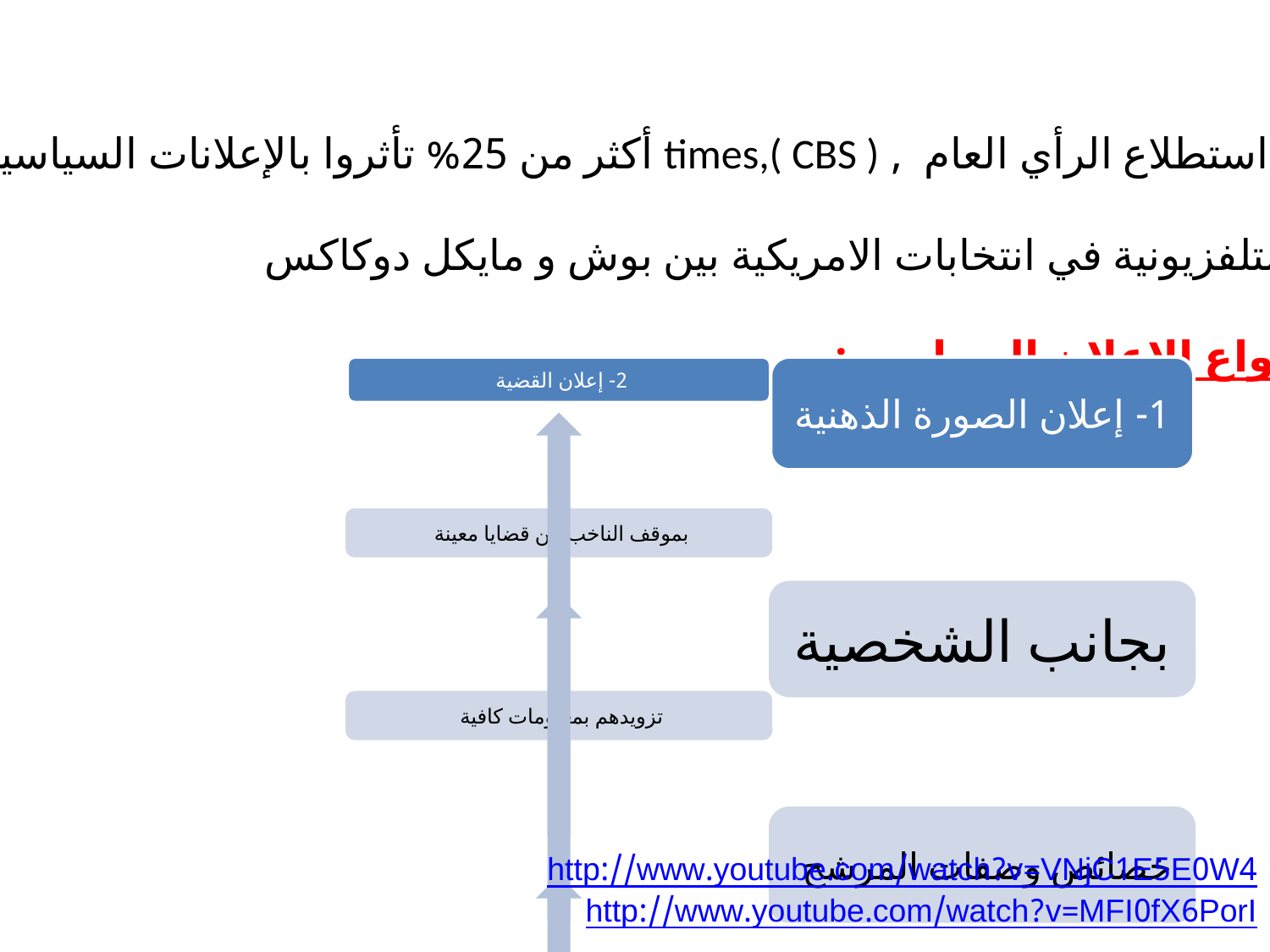

استطلاع الرأي العام  , times,( CBS ) أكثر من 25% تأثروا بالإعلانات السياسية

التلفزيونية في انتخابات الامريكية بين بوش و مايكل دوكاكس

أنواع الإعلان السياسي:

بموقف الناخب من قضايا معينة
تزويدهم بمعلومات كافية
بجانب الشخصية
http://www.youtube.com/watch?v=VNjC1E5E0W4
http://www.youtube.com/watch?v=MFI0fX6PorI